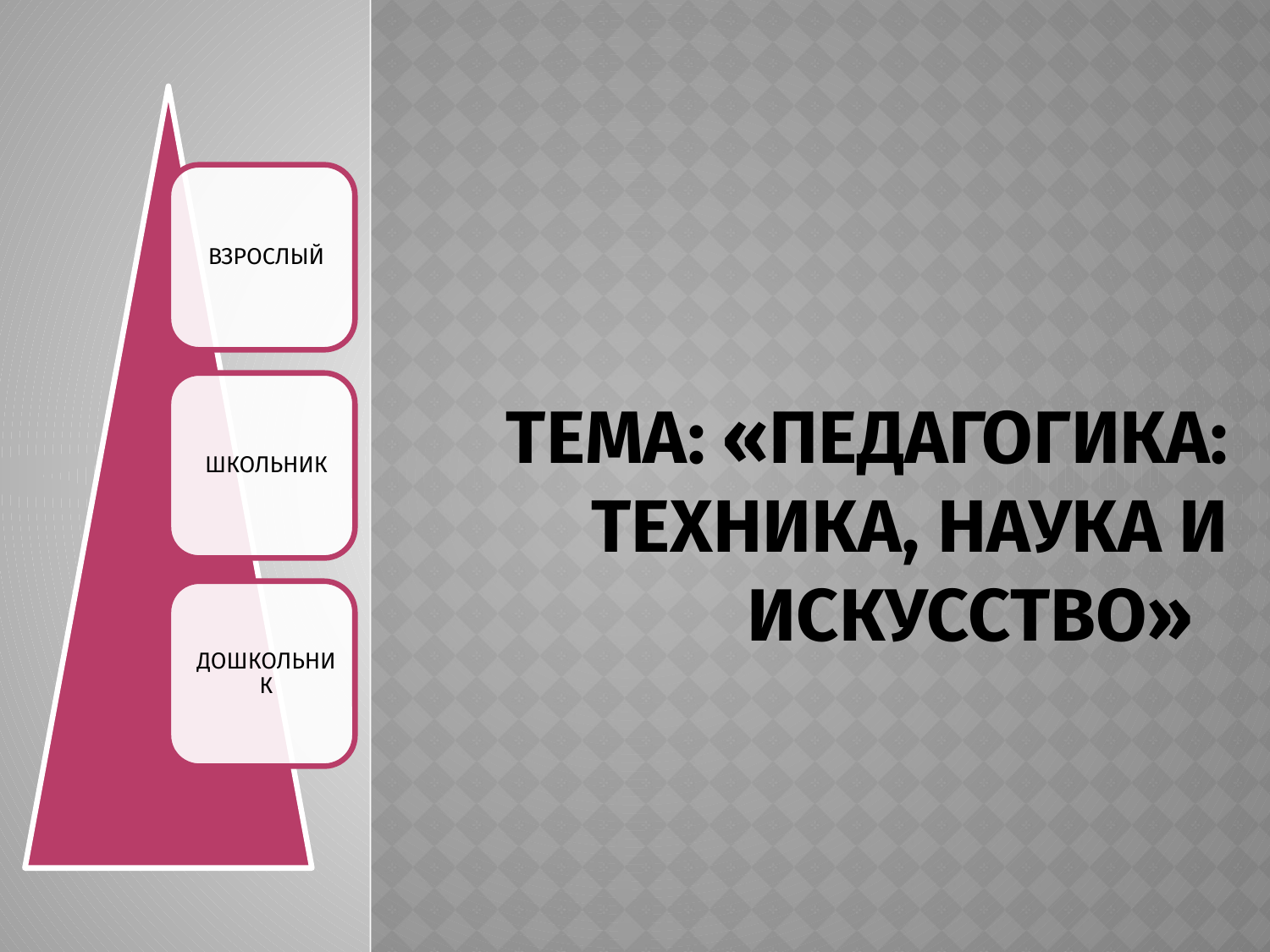

# ТЕМА: «педагогика: техника, наука и искусство»
ВЗРОСЛЫЙ
ШКОЛЬНИК
ДОШКОЛЬНИК